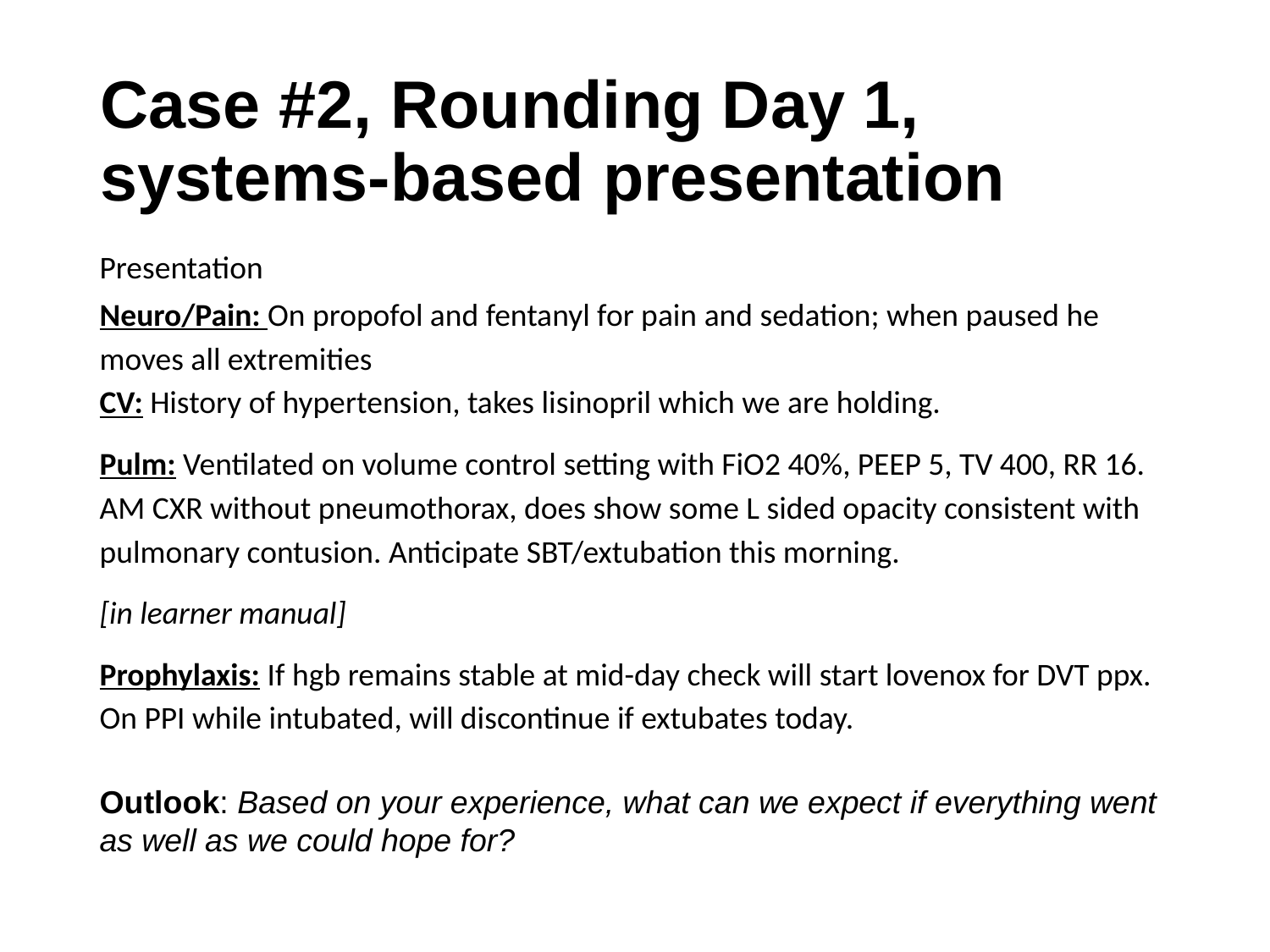

# Case #2, Rounding Day 1, systems-based presentation
Presentation
Neuro/Pain: On propofol and fentanyl for pain and sedation; when paused he moves all extremities
CV: History of hypertension, takes lisinopril which we are holding.
Pulm: Ventilated on volume control setting with FiO2 40%, PEEP 5, TV 400, RR 16. AM CXR without pneumothorax, does show some L sided opacity consistent with pulmonary contusion. Anticipate SBT/extubation this morning.
[in learner manual]
Prophylaxis: If hgb remains stable at mid-day check will start lovenox for DVT ppx. On PPI while intubated, will discontinue if extubates today.

Outlook: Based on your experience, what can we expect if everything went as well as we could hope for?